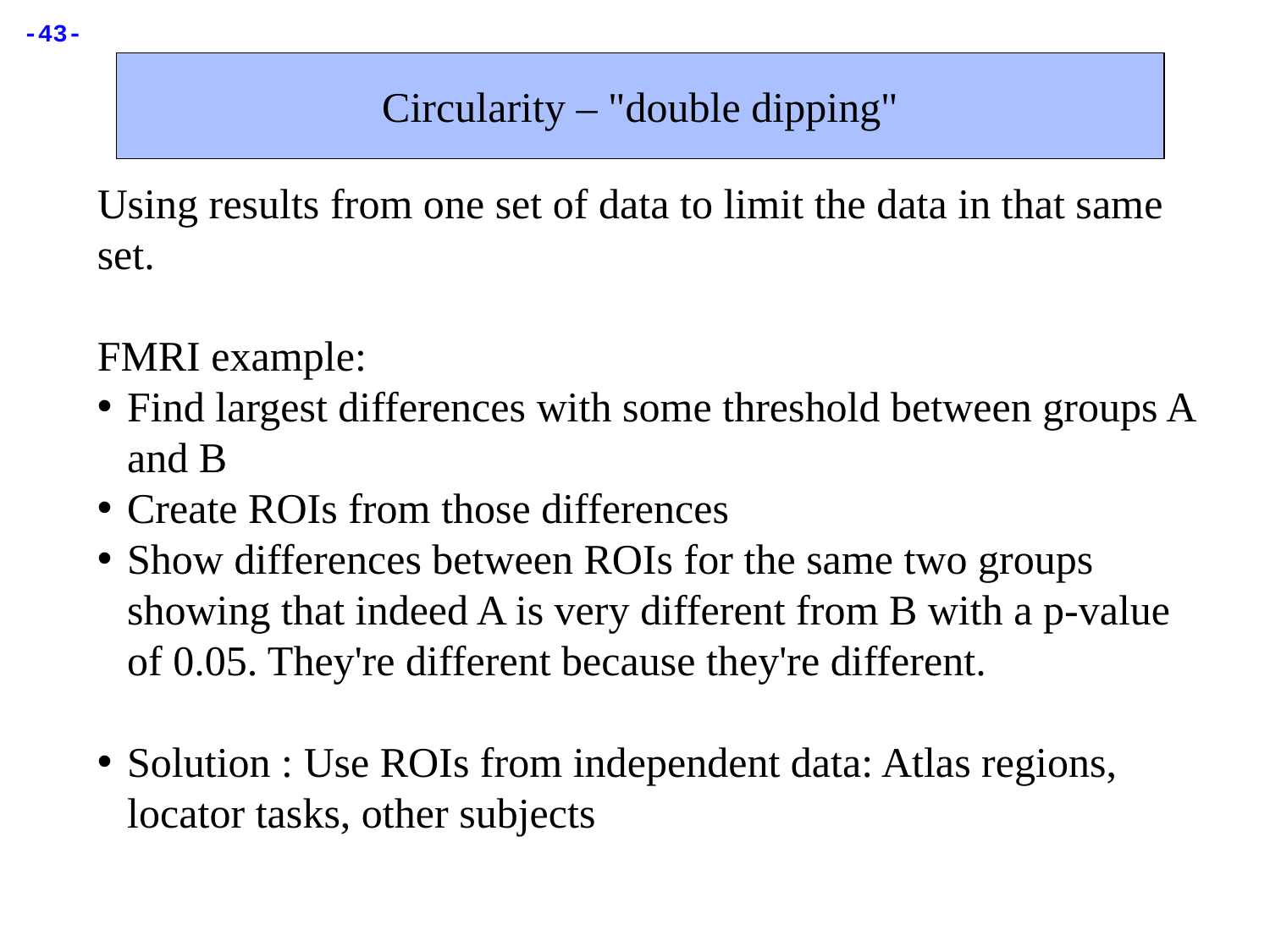

Circularity – "double dipping"
Using results from one set of data to limit the data in that same set.

FMRI example:
Find largest differences with some threshold between groups A and B
Create ROIs from those differences
Show differences between ROIs for the same two groups showing that indeed A is very different from B with a p-value of 0.05. They're different because they're different.

Solution : Use ROIs from independent data: Atlas regions, locator tasks, other subjects